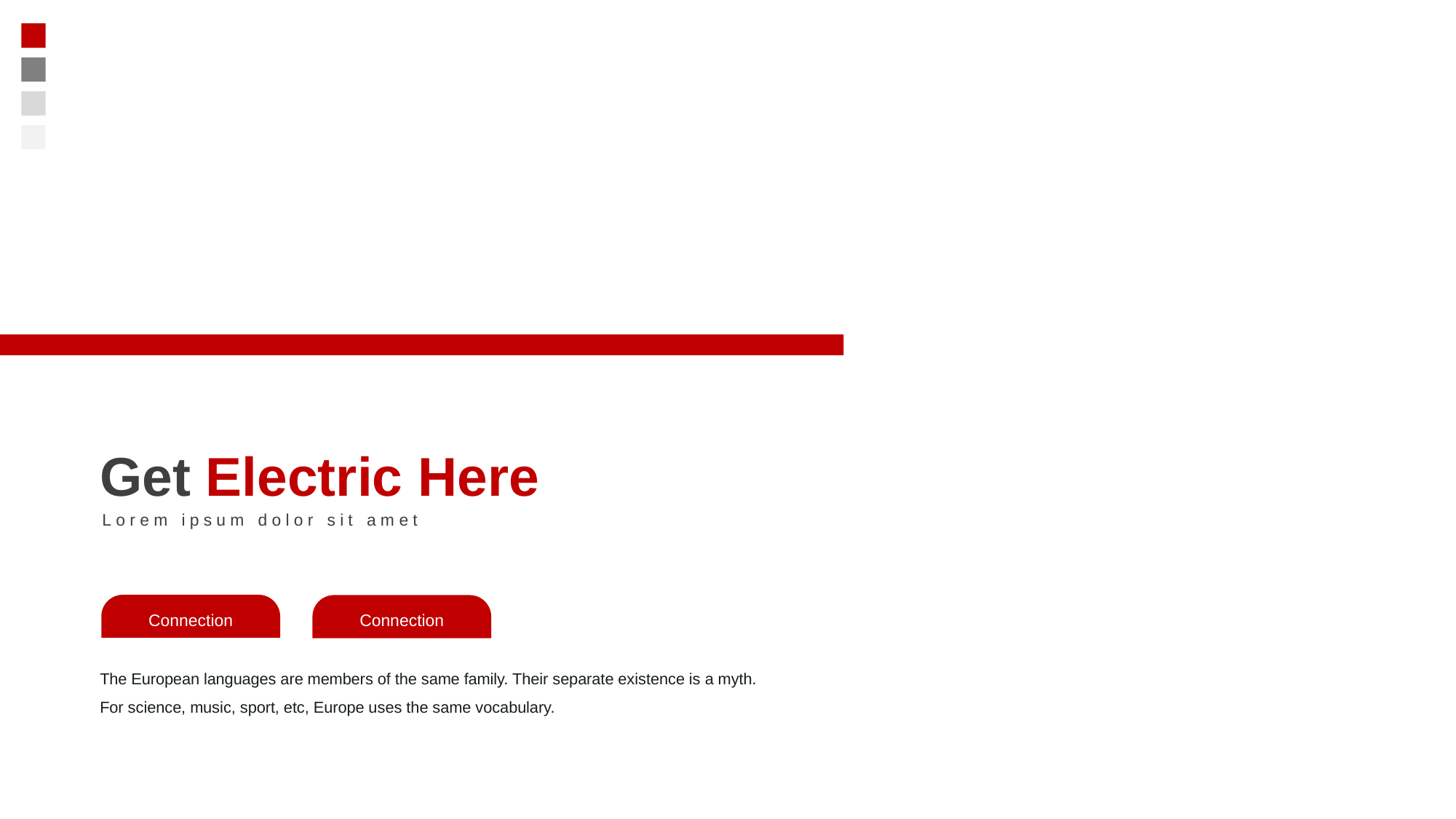

Get Electric Here
Lorem ipsum dolor sit amet
Connection
Connection
The European languages are members of the same family. Their separate existence is a myth. For science, music, sport, etc, Europe uses the same vocabulary.
2020 Presentation